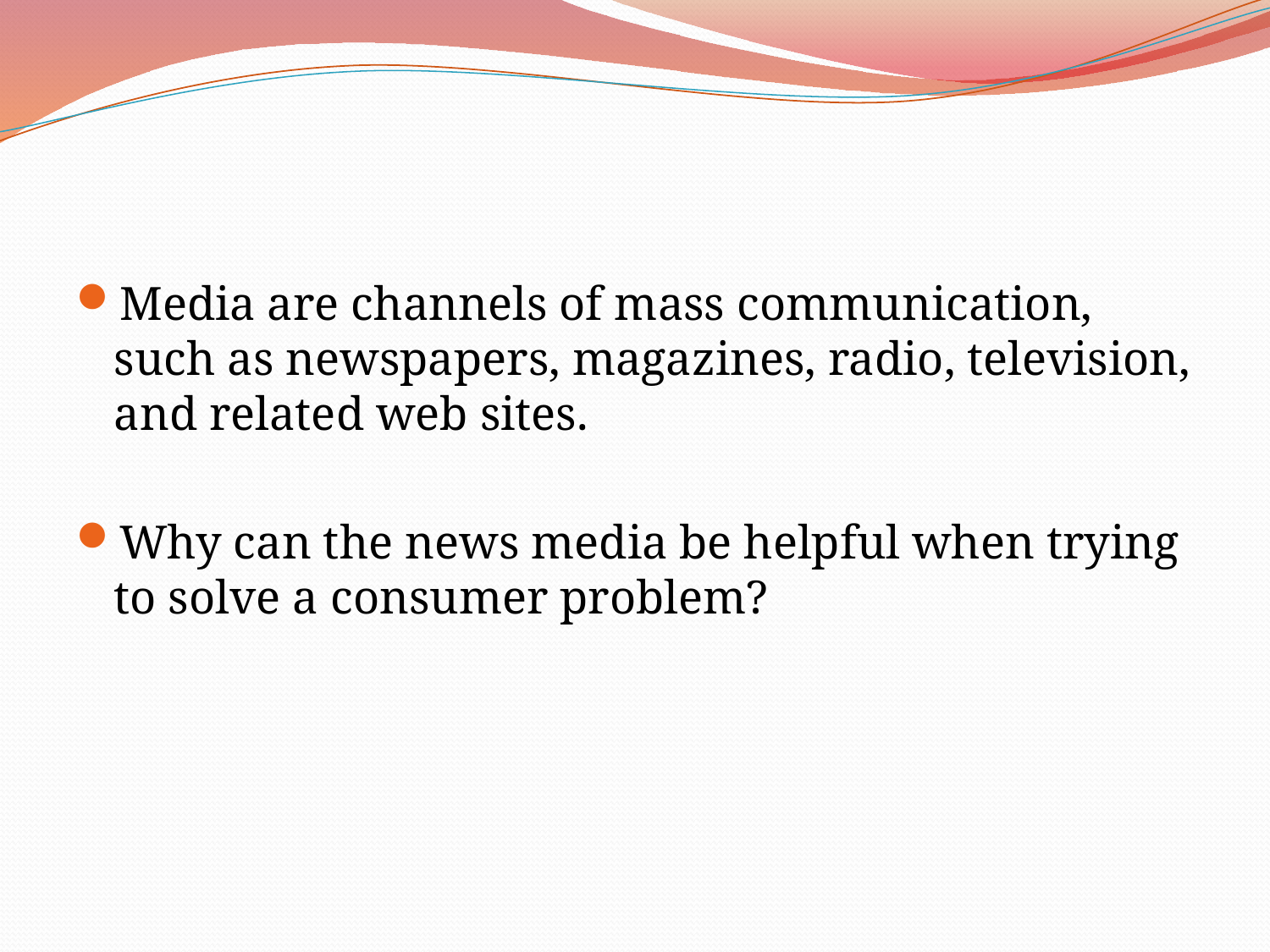

#
Media are channels of mass communication, such as newspapers, magazines, radio, television, and related web sites.

Why can the news media be helpful when trying to solve a consumer problem?